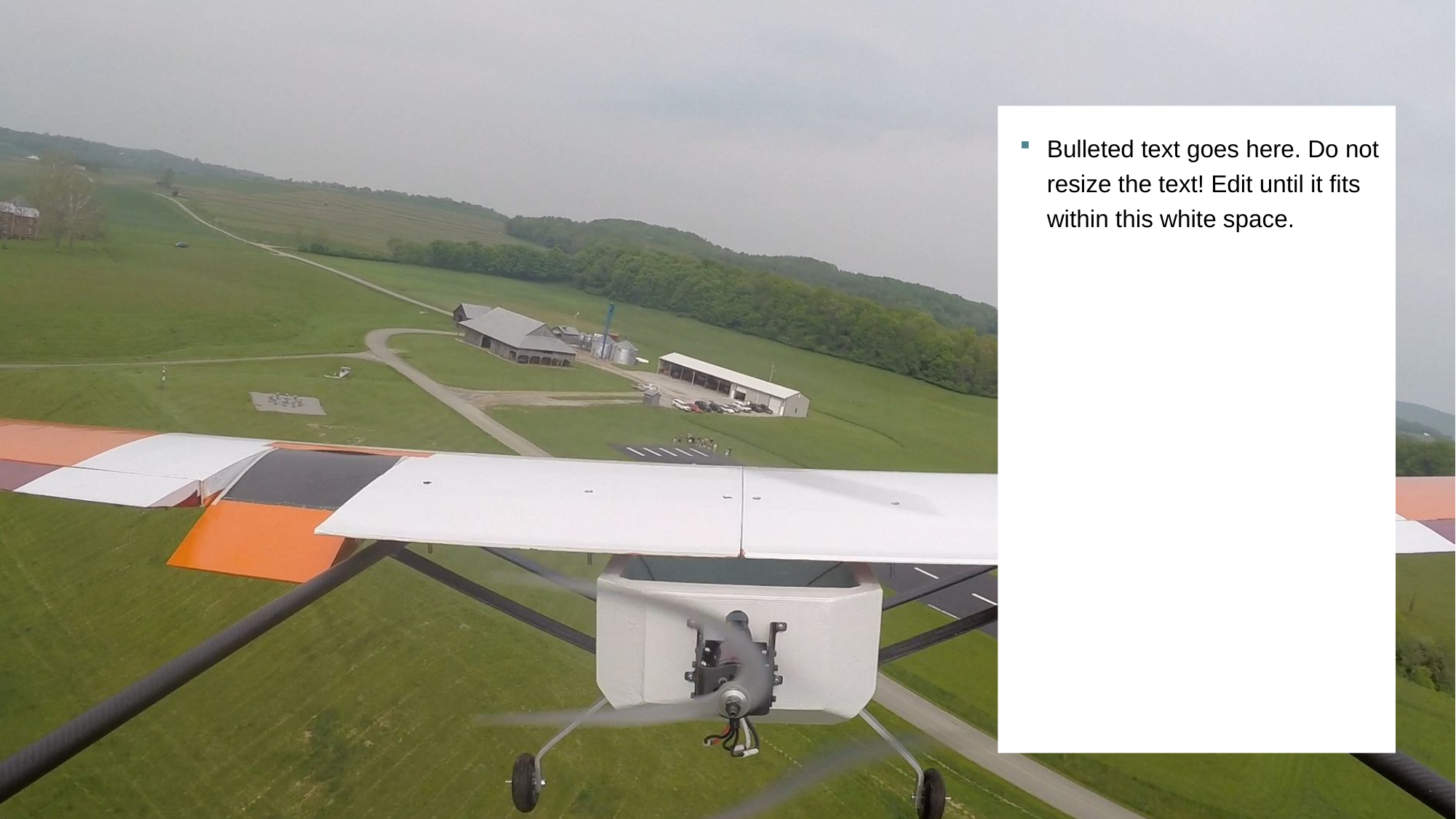

#
Bulleted text goes here. Do not resize the text! Edit until it fits within this white space.